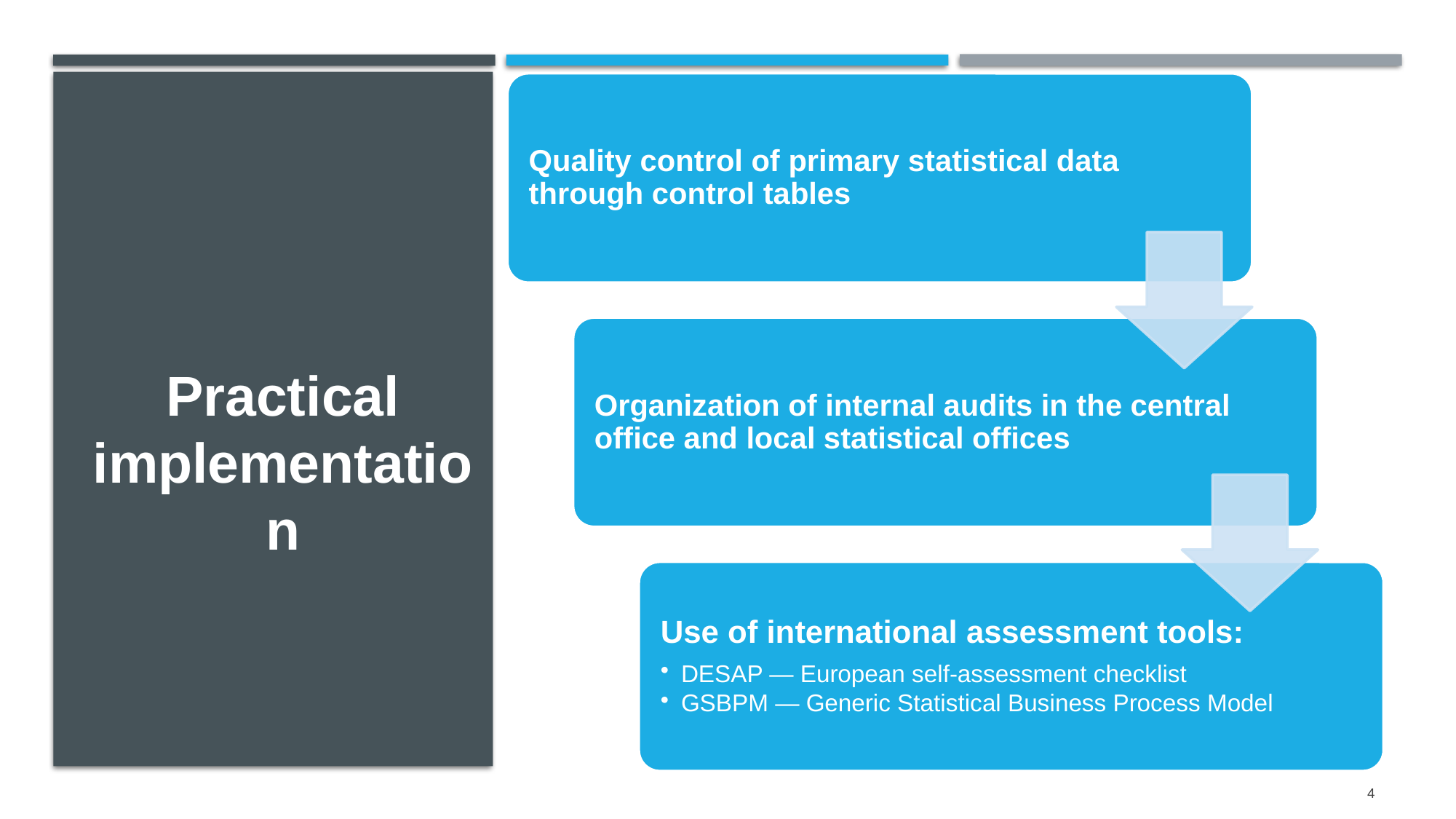

Quality control of primary statistical data through control tables
Organization of internal audits in the central office and local statistical offices
Use of international assessment tools:
DESAP — European self-assessment checklist
GSBPM — Generic Statistical Business Process Model

Practical implementation
4